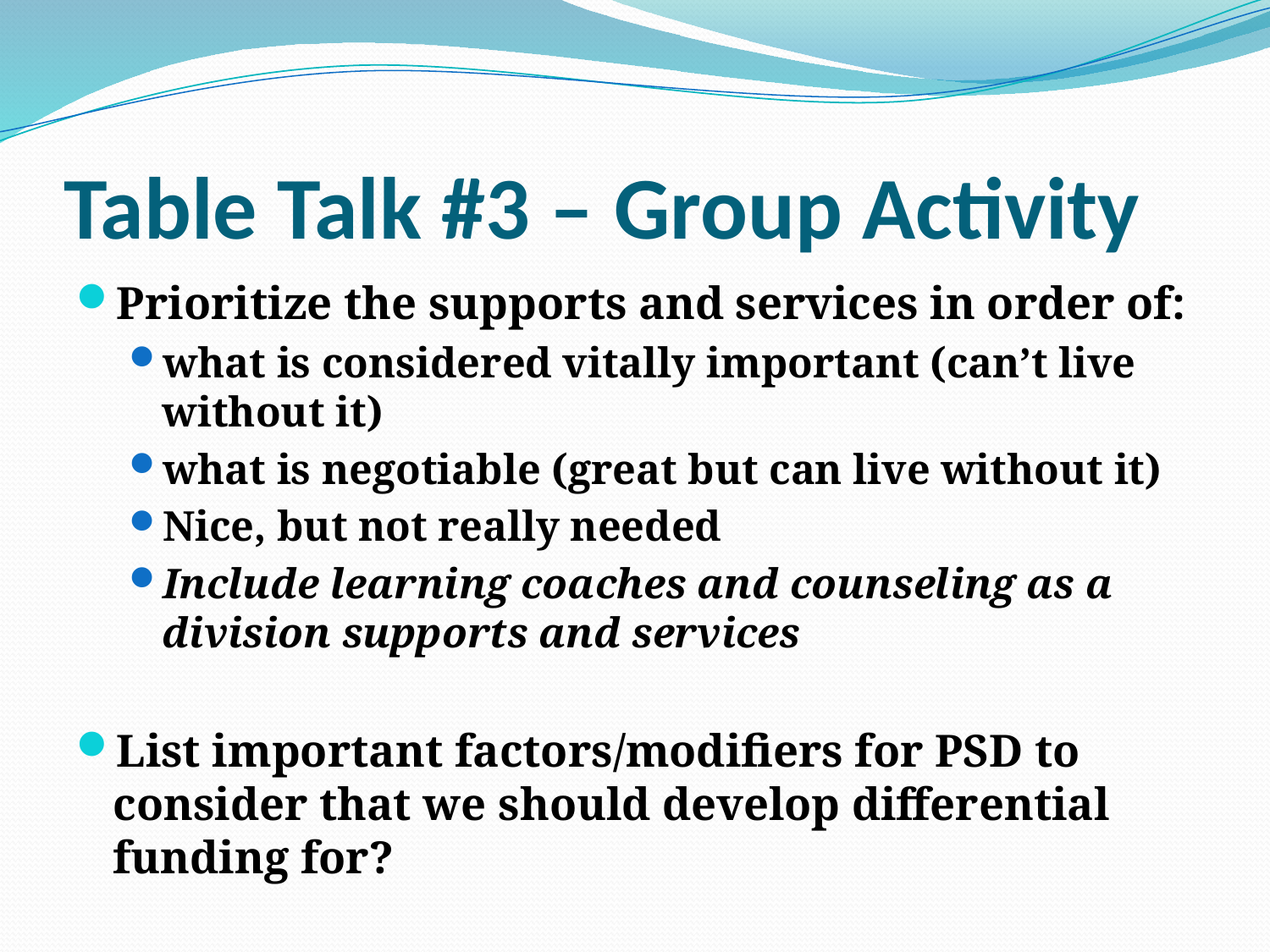

# Table Talk #3 – Group Activity
Prioritize the supports and services in order of:
what is considered vitally important (can’t live without it)
what is negotiable (great but can live without it)
Nice, but not really needed
Include learning coaches and counseling as a division supports and services

List important factors/modifiers for PSD to consider that we should develop differential funding for?